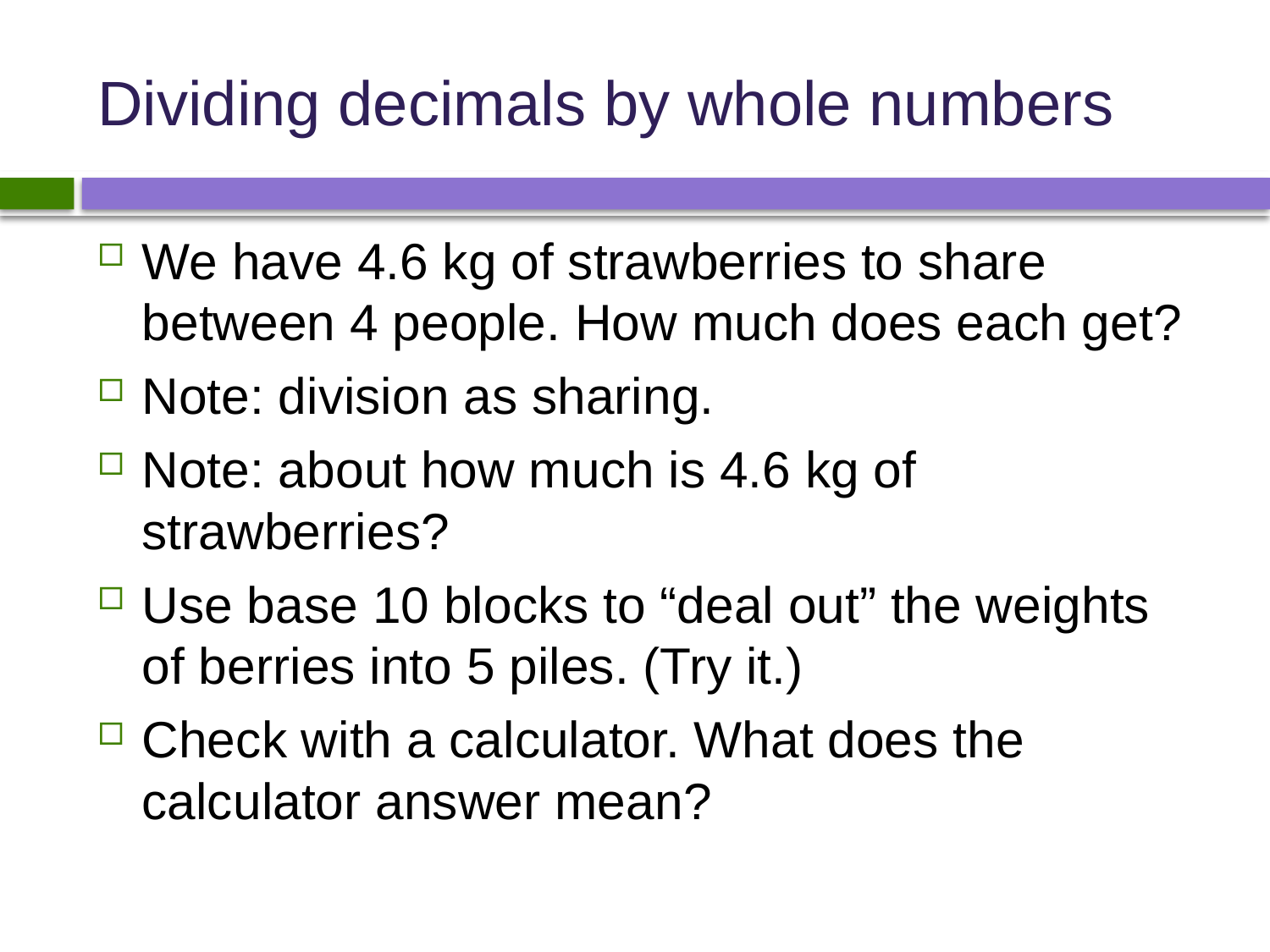

# Dividing decimals by whole numbers
We have 4.6 kg of strawberries to share between 4 people. How much does each get?
Note: division as sharing.
Note: about how much is 4.6 kg of strawberries?
Use base 10 blocks to “deal out” the weights of berries into 5 piles. (Try it.)
Check with a calculator. What does the calculator answer mean?